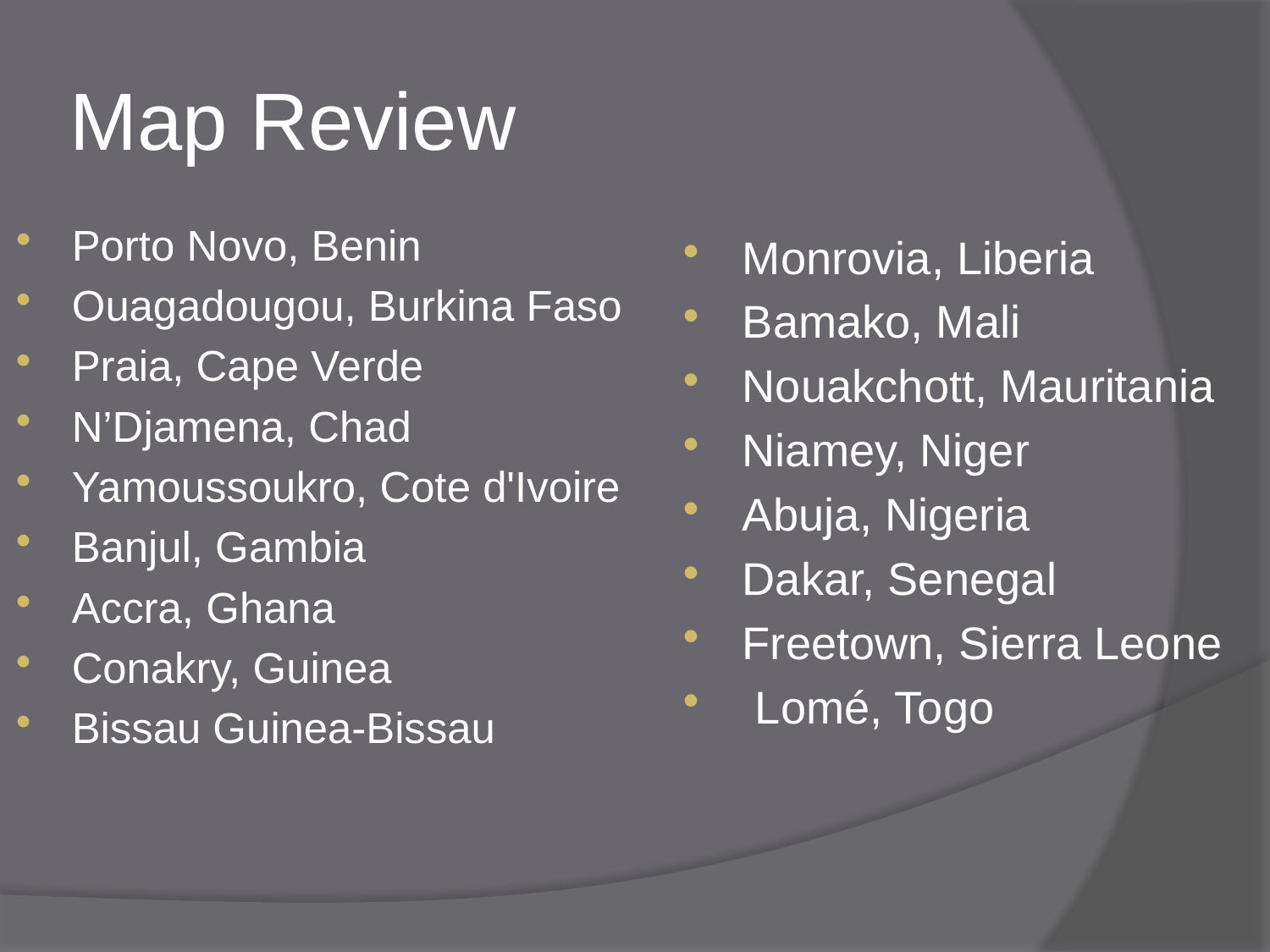

# Map Review
Porto Novo, Benin
Ouagadougou, Burkina Faso
Praia, Cape Verde
N’Djamena, Chad
Yamoussoukro, Cote d'Ivoire
Banjul, Gambia
Accra, Ghana
Conakry, Guinea
Bissau Guinea-Bissau

Monrovia, Liberia
Bamako, Mali
Nouakchott, Mauritania
Niamey, Niger
Abuja, Nigeria
Dakar, Senegal
Freetown, Sierra Leone
 Lomé, Togo